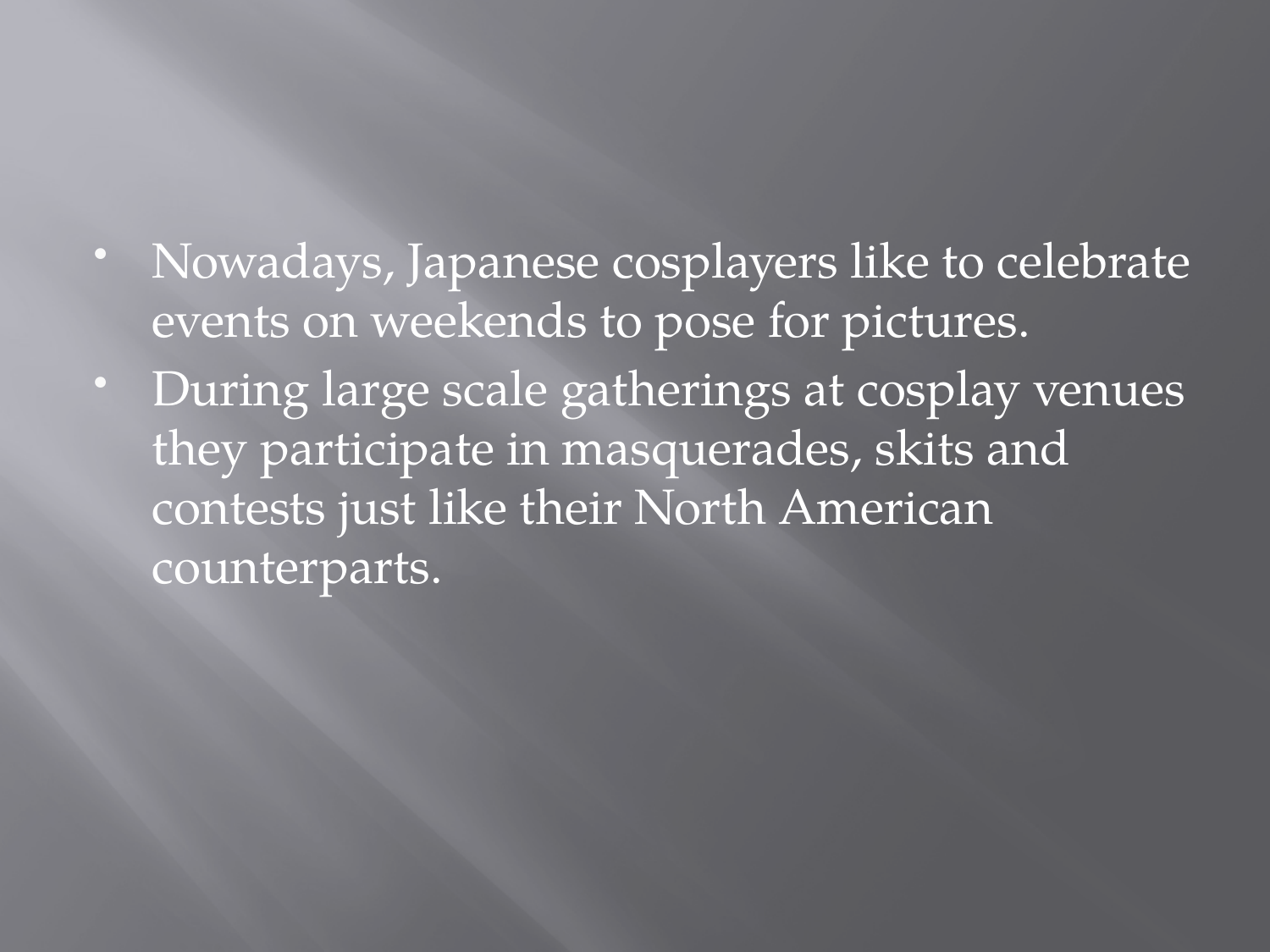

#
Nowadays, Japanese cosplayers like to celebrate events on weekends to pose for pictures.
During large scale gatherings at cosplay venues they participate in masquerades, skits and contests just like their North American counterparts.